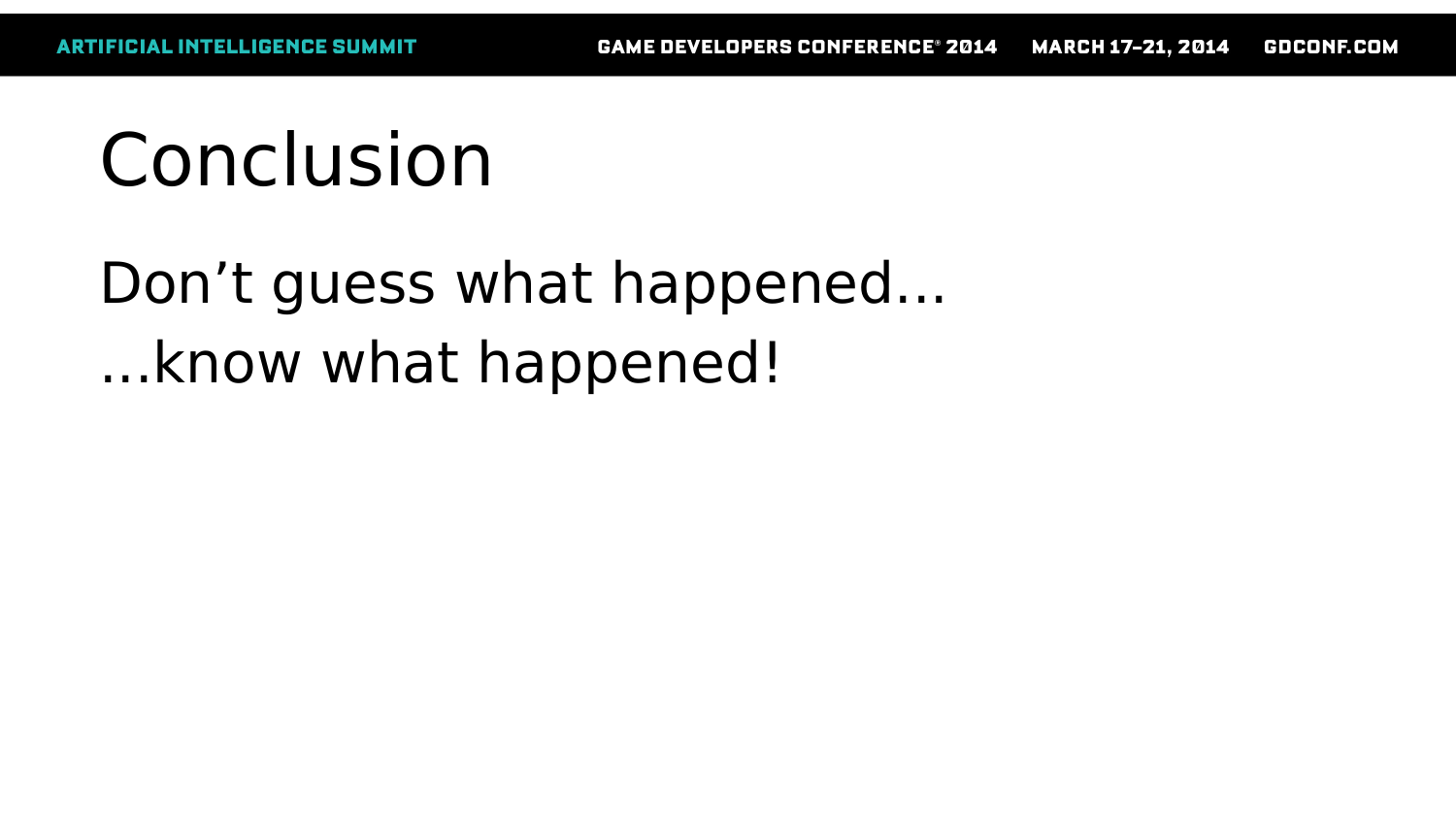

# Conclusion
Don’t guess what happened...
...know what happened!